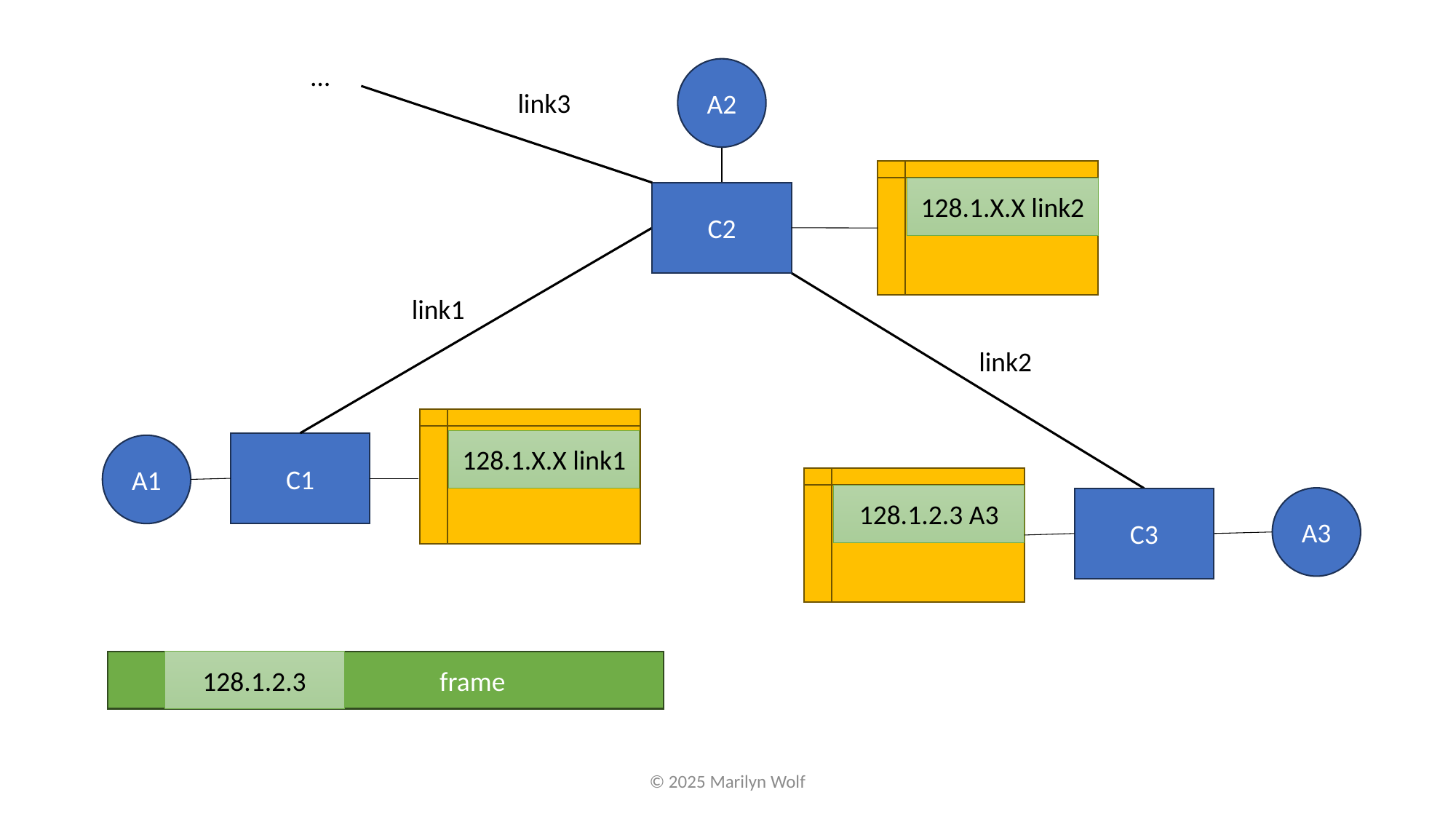

…
A2
link3

128.1.X.X link2
C2
link1
link2

128.1.X.X link1
C1
A1

128.1.2.3 A3
A3
C3
                            frame
128.1.2.3
© 2025 Marilyn Wolf